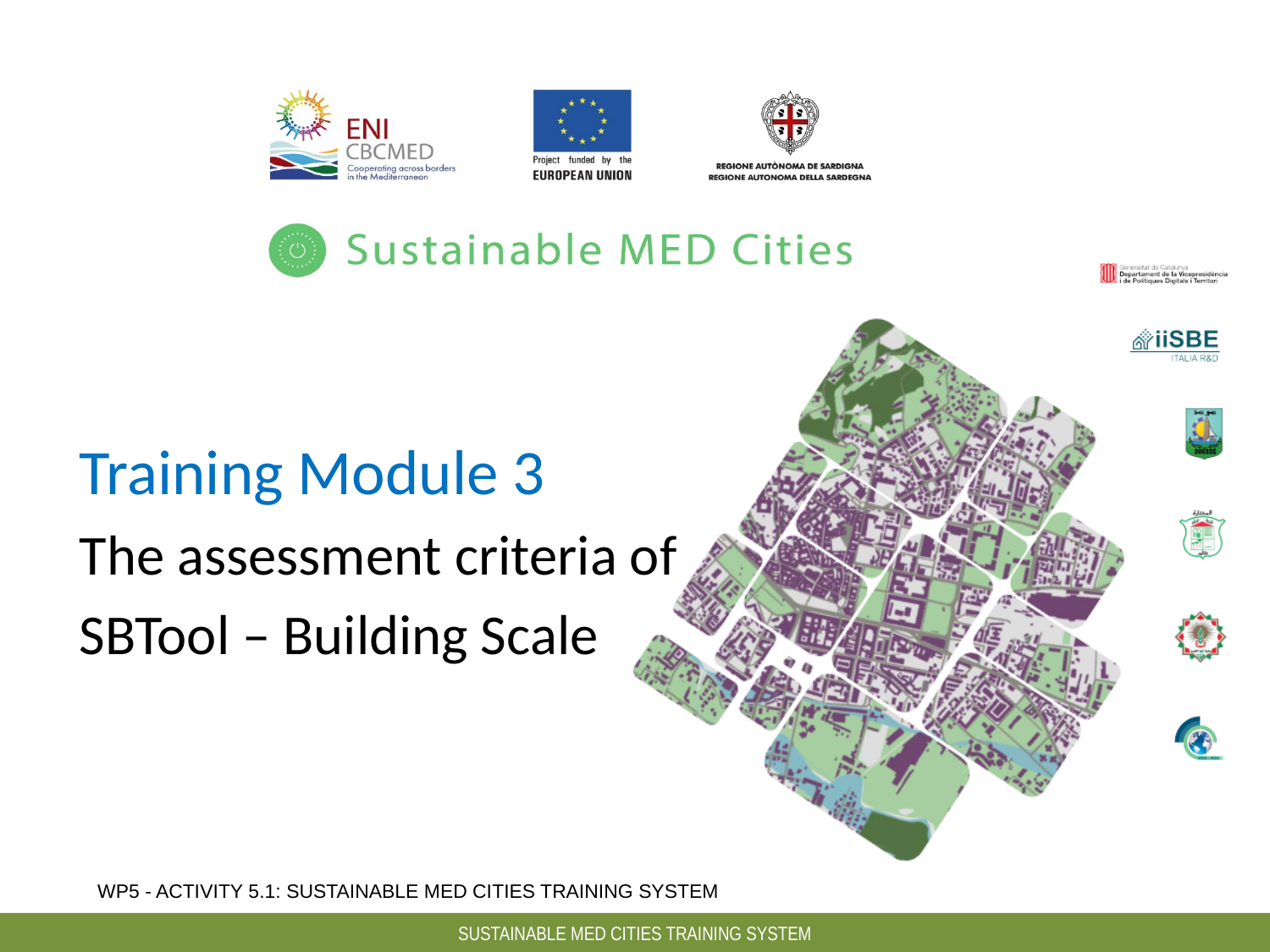

Training Module 3
The assessment criteria of
SBTool – Building Scale